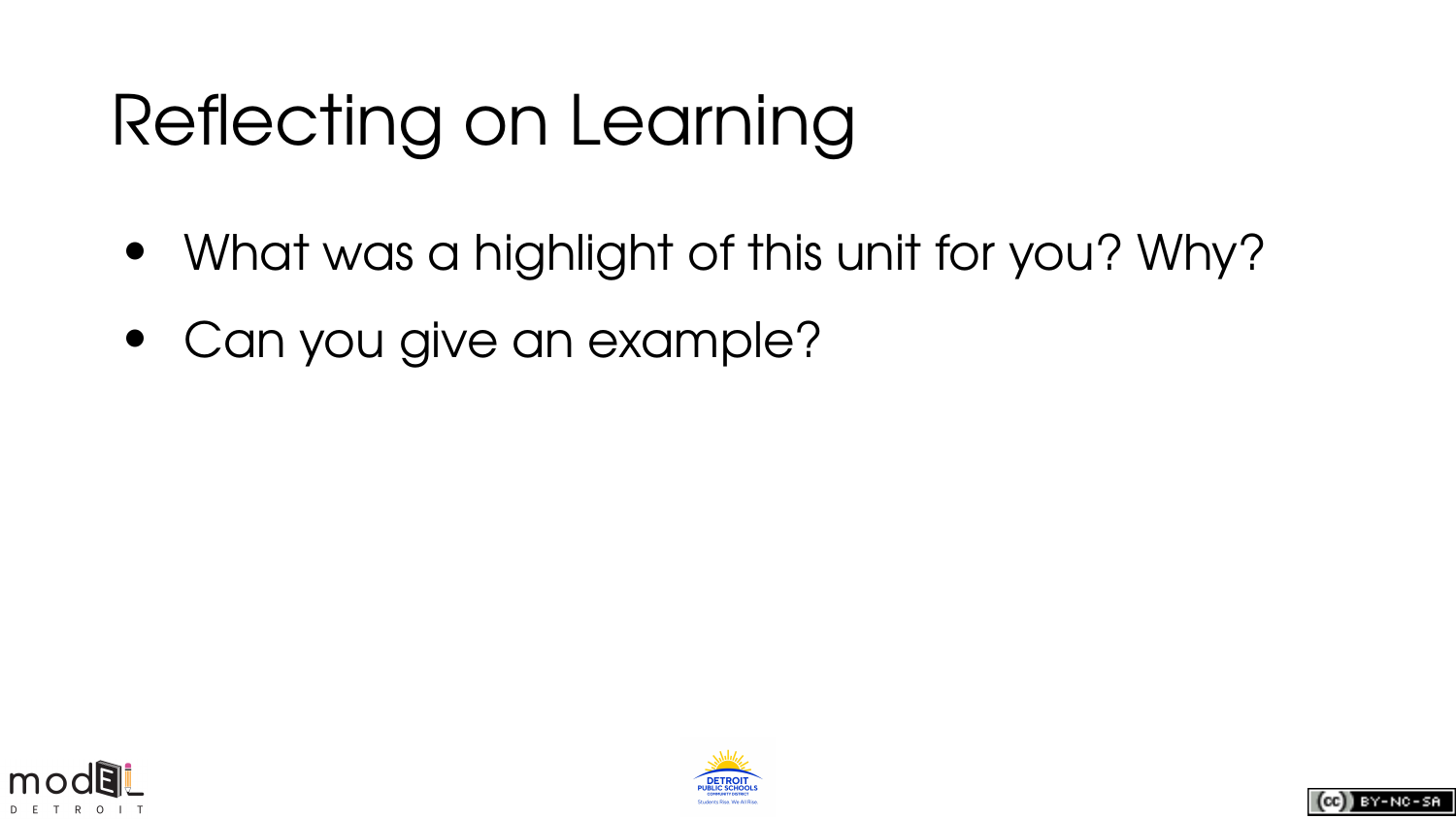

# Reflecting on Learning
What was a highlight of this unit for you? Why?
Can you give an example?